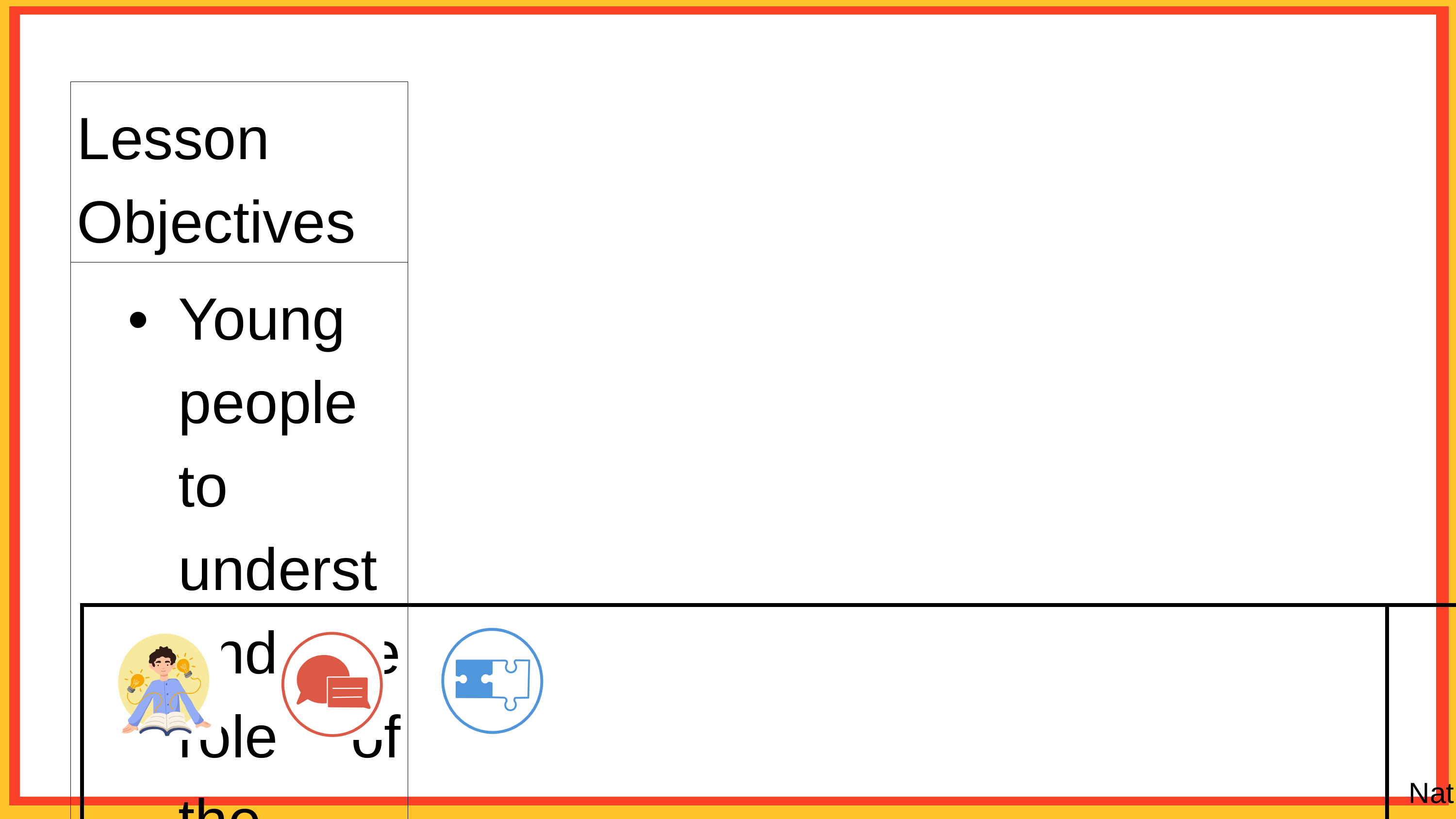

| Lesson Objectives |
| --- |
| Young people to understand the role of the United Nations in supporting young people. |
|  |  |  | National Curriculum: Careers |
| --- | --- | --- | --- |